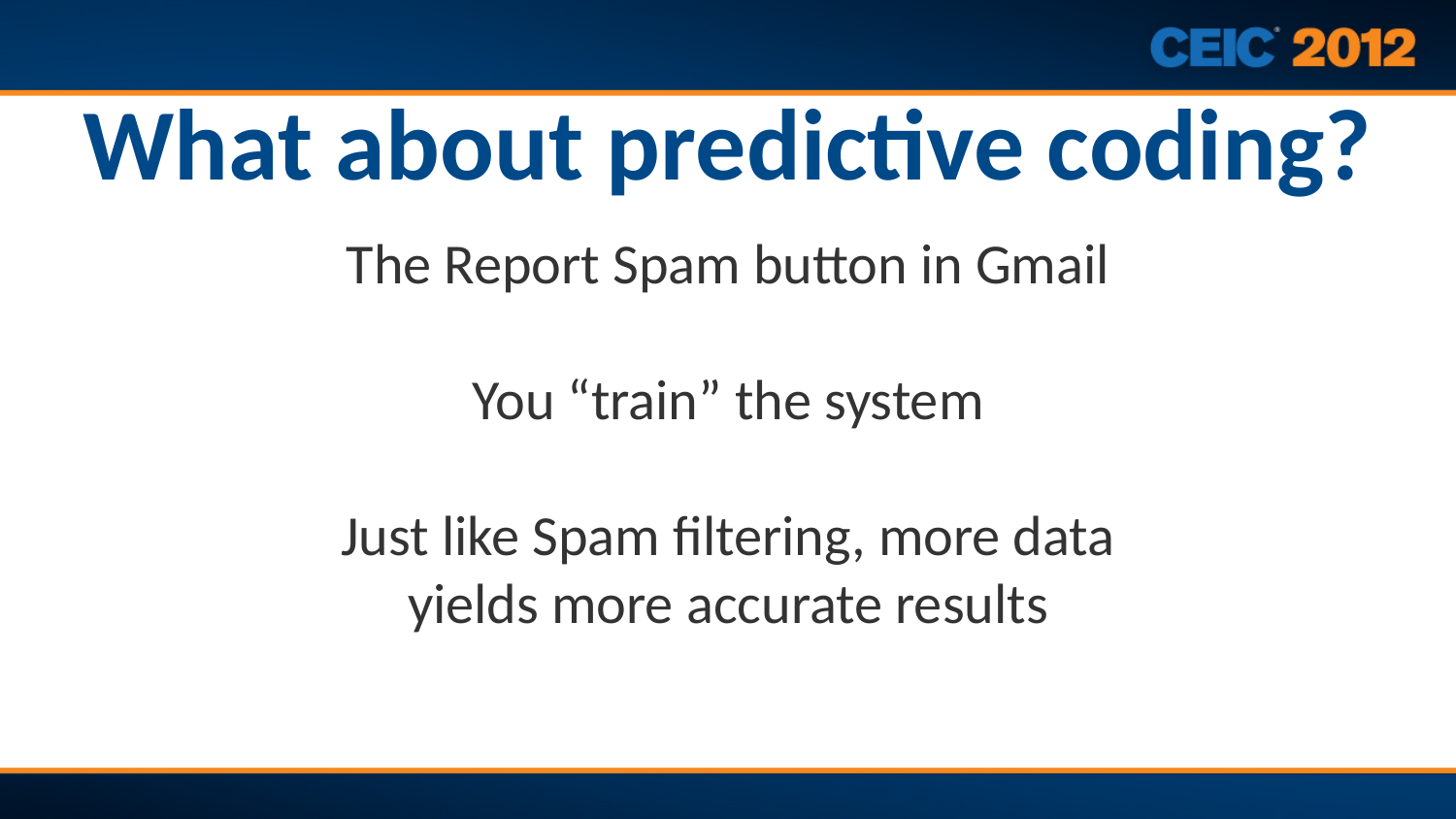

# What about predictive coding?
The Report Spam button in Gmail

You “train” the system

Just like Spam filtering, more data
yields more accurate results